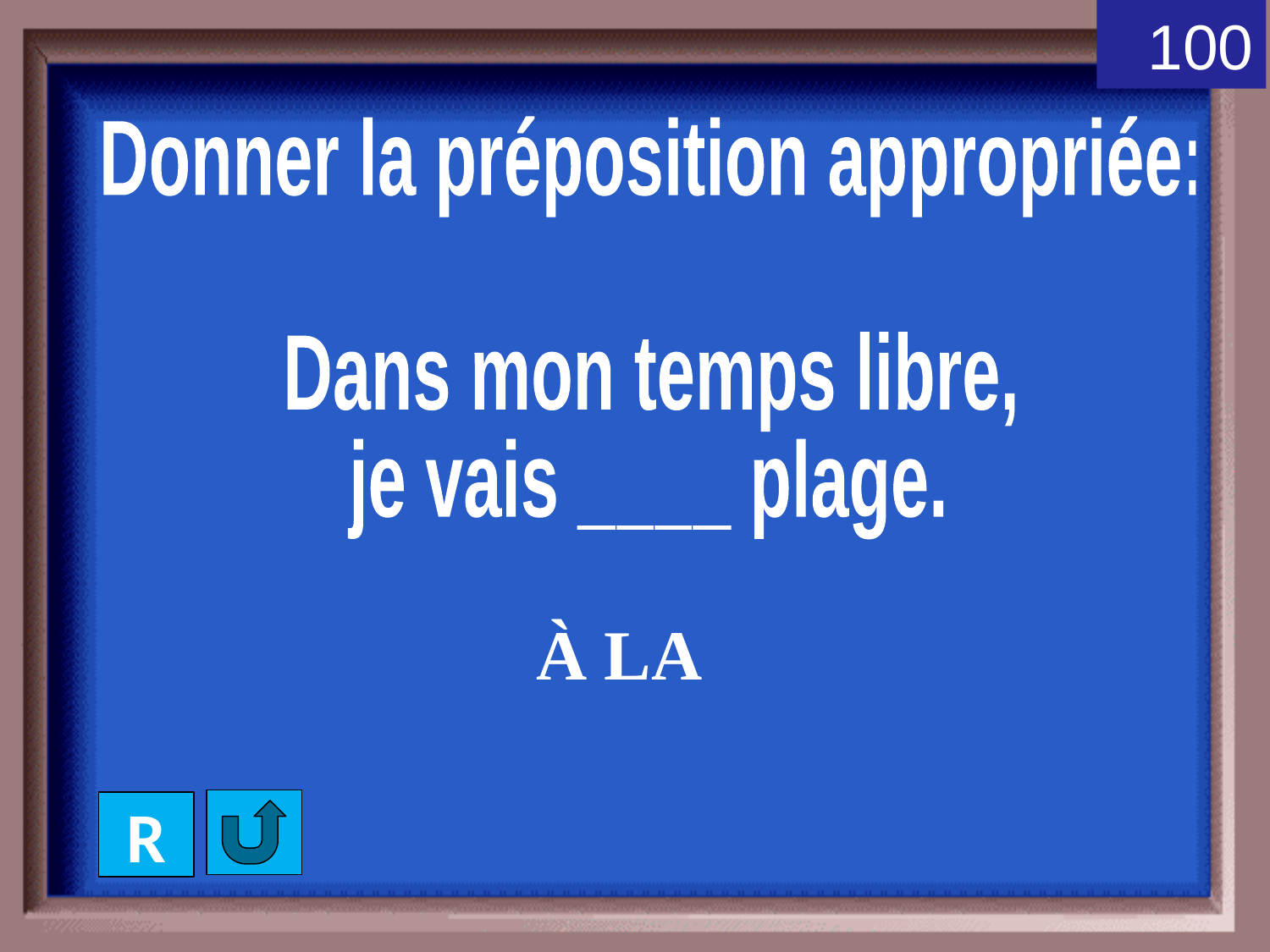

100
Donner la préposition appropriée:

Dans mon temps libre,
je vais ____ plage.
À LA

R